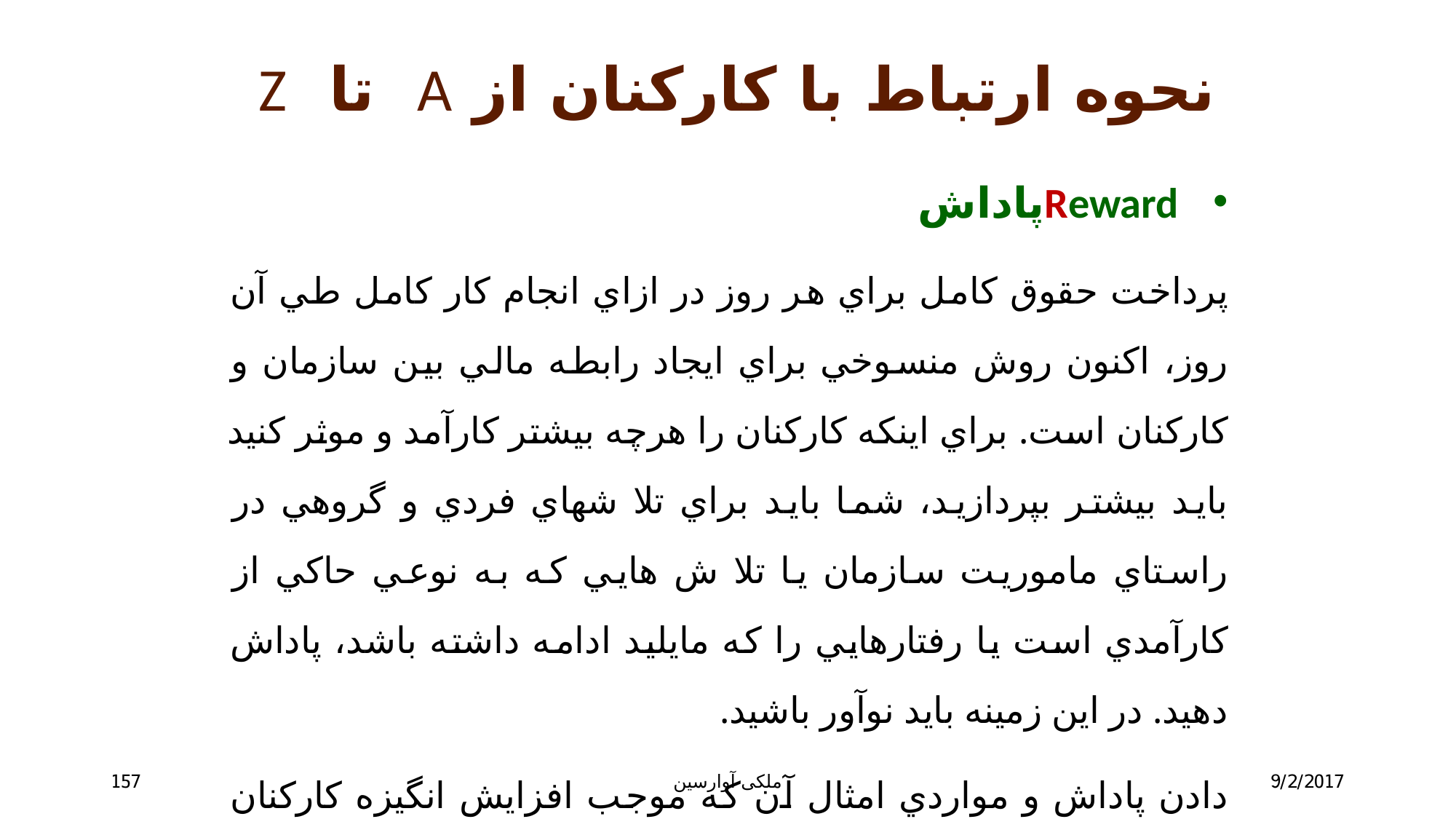

# نحوه ارتباط با کارکنان از A  تا  Z
  Rewardپاداش
پرداخت حقوق کامل براي هر روز در ازاي انجام کار کامل طي آن روز، اکنون روش منسوخي براي ايجاد رابطه مالي بين سازمان و کارکنان است. براي اينکه کارکنان را هرچه بيشتر کارآمد و موثر کنيد بايد بيشتر بپردازيد، شما بايد براي تلا شهاي فردي و گروهي در راستاي ماموريت سازمان يا تلا ش هايي که به نوعي حاکي از کارآمدي است يا رفتارهايي را که مايليد ادامه داشته باشد، پاداش دهيد. در اين زمينه بايد نوآور باشيد.
دادن پاداش و مواردي امثال آن که موجب افزايش انگيزه کارکنان مي شود، خيلي گران تمام نخواهد شد.
157
ملکی آوارسین
9/2/2017